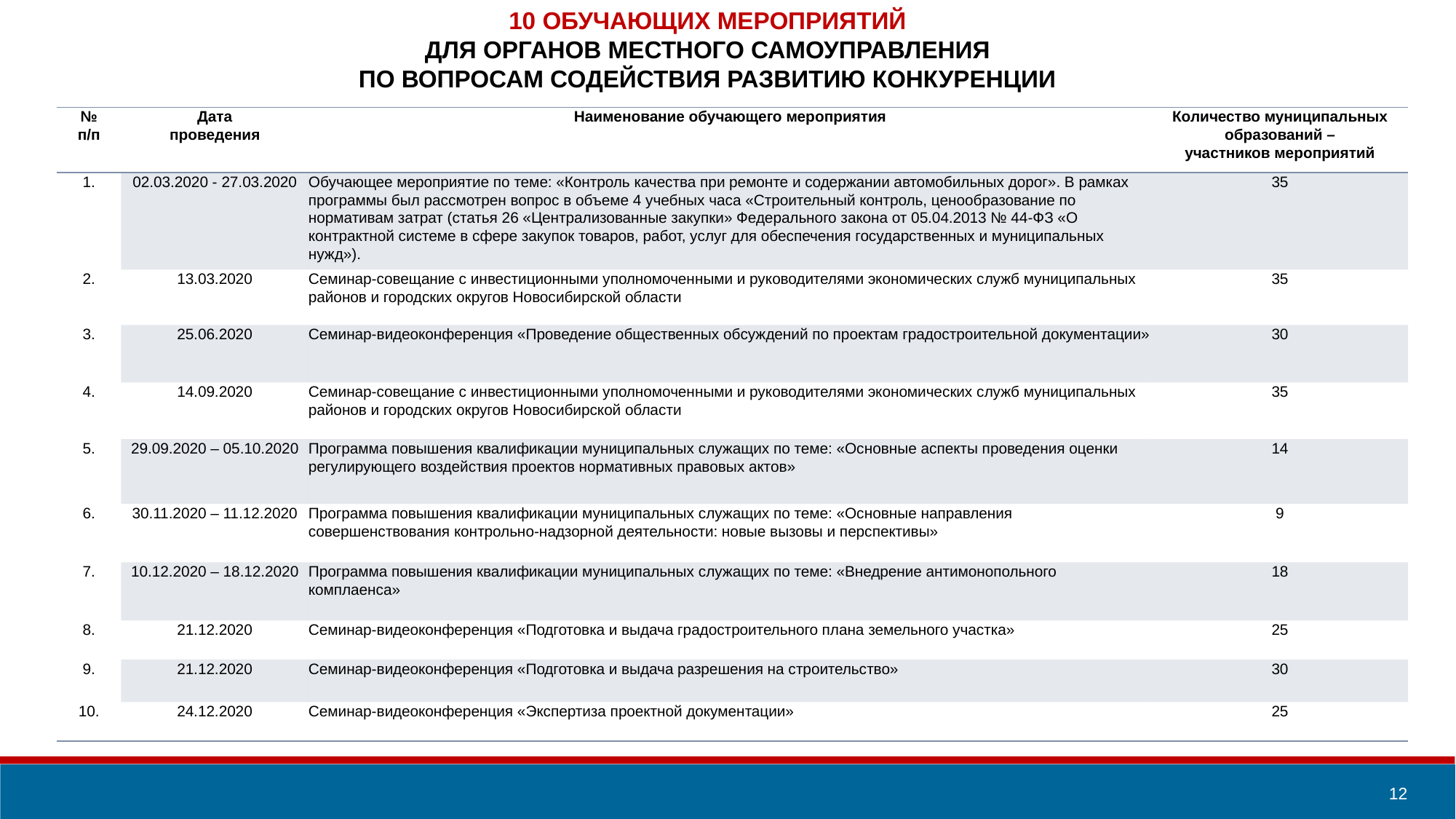

10 ОБУЧАЮЩИХ МЕРОПРИЯТИЙ
ДЛЯ ОРГАНОВ МЕСТНОГО САМОУПРАВЛЕНИЯ
ПО ВОПРОСАМ СОДЕЙСТВИЯ РАЗВИТИЮ КОНКУРЕНЦИИ
| № п/п | Дата проведения | Наименование обучающего мероприятия | Количество муниципальных образований – участников мероприятий |
| --- | --- | --- | --- |
| 1. | 02.03.2020 - 27.03.2020 | Обучающее мероприятие по теме: «Контроль качества при ремонте и содержании автомобильных дорог». В рамках программы был рассмотрен вопрос в объеме 4 учебных часа «Строительный контроль, ценообразование по нормативам затрат (статья 26 «Централизованные закупки» Федерального закона от 05.04.2013 № 44-ФЗ «О контрактной системе в сфере закупок товаров, работ, услуг для обеспечения государственных и муниципальных нужд»). | 35 |
| 2. | 13.03.2020 | Семинар-совещание с инвестиционными уполномоченными и руководителями экономических служб муниципальных районов и городских округов Новосибирской области | 35 |
| 3. | 25.06.2020 | Семинар-видеоконференция «Проведение общественных обсуждений по проектам градостроительной документации» | 30 |
| 4. | 14.09.2020 | Семинар-совещание с инвестиционными уполномоченными и руководителями экономических служб муниципальных районов и городских округов Новосибирской области | 35 |
| 5. | 29.09.2020 – 05.10.2020 | Программа повышения квалификации муниципальных служащих по теме: «Основные аспекты проведения оценки регулирующего воздействия проектов нормативных правовых актов» | 14 |
| 6. | 30.11.2020 – 11.12.2020 | Программа повышения квалификации муниципальных служащих по теме: «Основные направления совершенствования контрольно-надзорной деятельности: новые вызовы и перспективы» | 9 |
| 7. | 10.12.2020 – 18.12.2020 | Программа повышения квалификации муниципальных служащих по теме: «Внедрение антимонопольного комплаенса» | 18 |
| 8. | 21.12.2020 | Семинар-видеоконференция «Подготовка и выдача градостроительного плана земельного участка» | 25 |
| 9. | 21.12.2020 | Семинар-видеоконференция «Подготовка и выдача разрешения на строительство» | 30 |
| 10. | 24.12.2020 | Семинар-видеоконференция «Экспертиза проектной документации» | 25 |
12